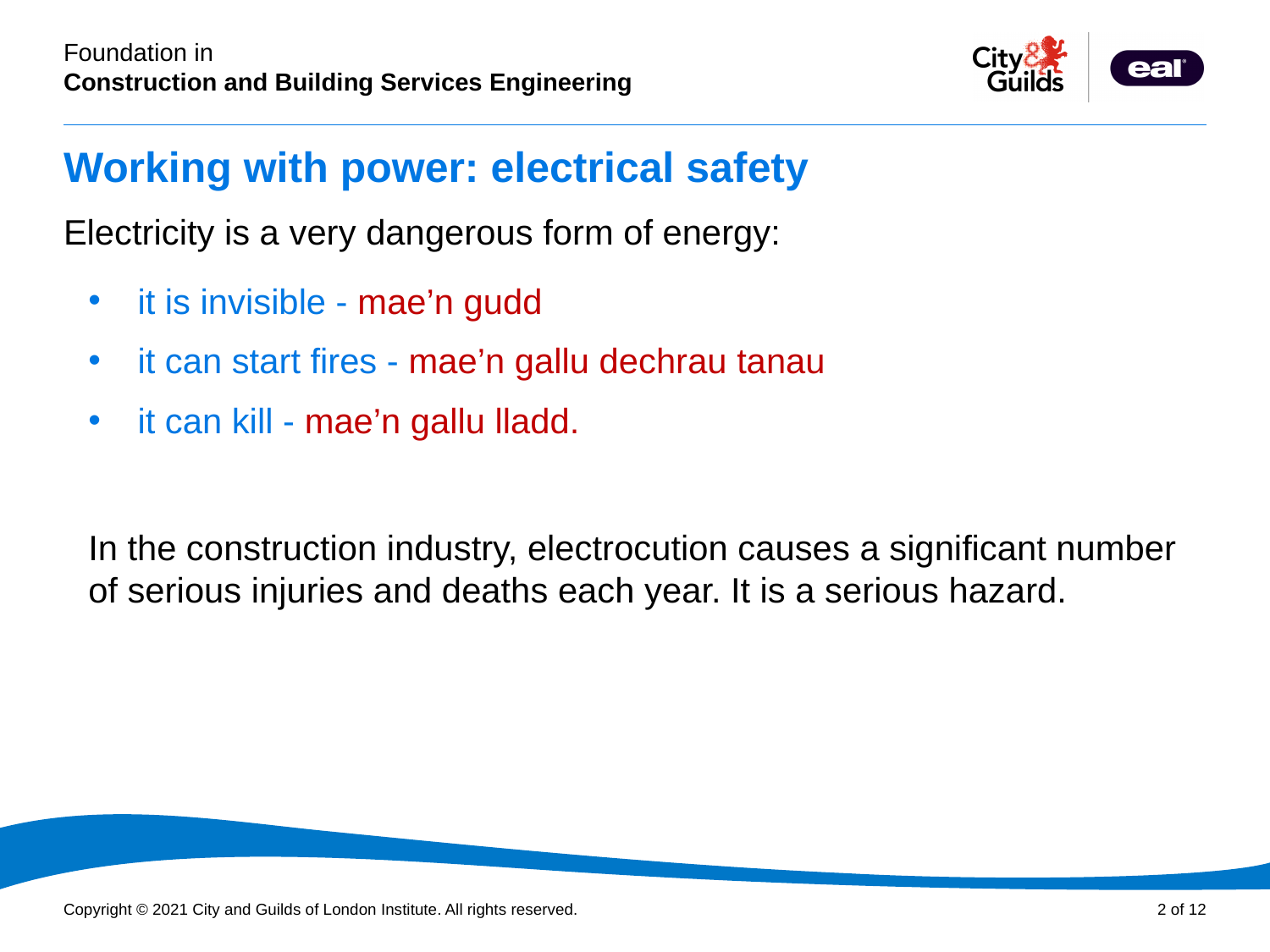

# Working with power: electrical safety
Electricity is a very dangerous form of energy:
it is invisible - mae’n gudd
it can start fires - mae’n gallu dechrau tanau
it can kill - mae’n gallu lladd.

In the construction industry, electrocution causes a significant number of serious injuries and deaths each year. It is a serious hazard.